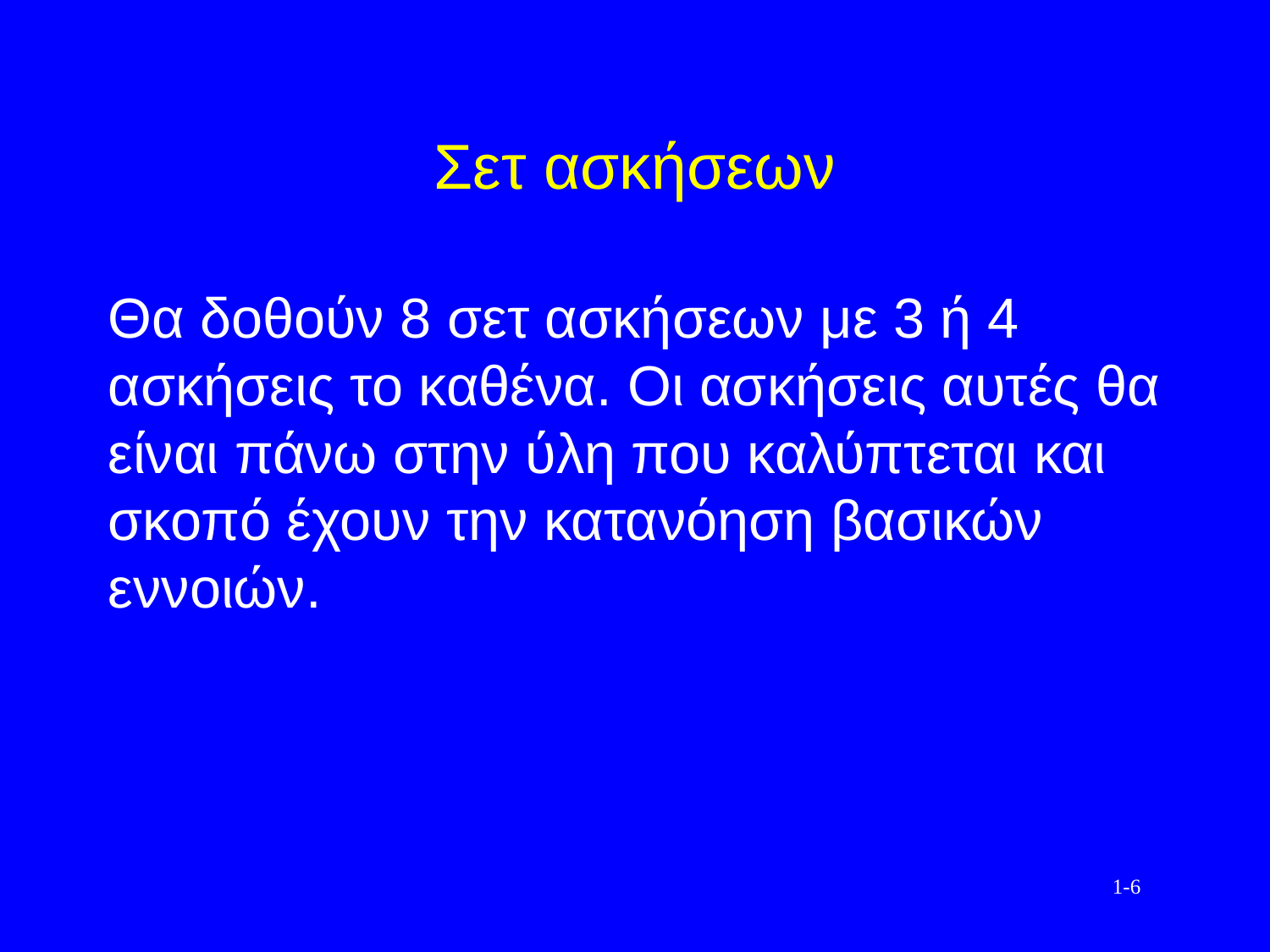

# Σετ ασκήσεων
Θα δοθούν 8 σετ ασκήσεων με 3 ή 4 ασκήσεις το καθένα. Οι ασκήσεις αυτές θα είναι πάνω στην ύλη που καλύπτεται και σκοπό έχουν την κατανόηση βασικών εννοιών.